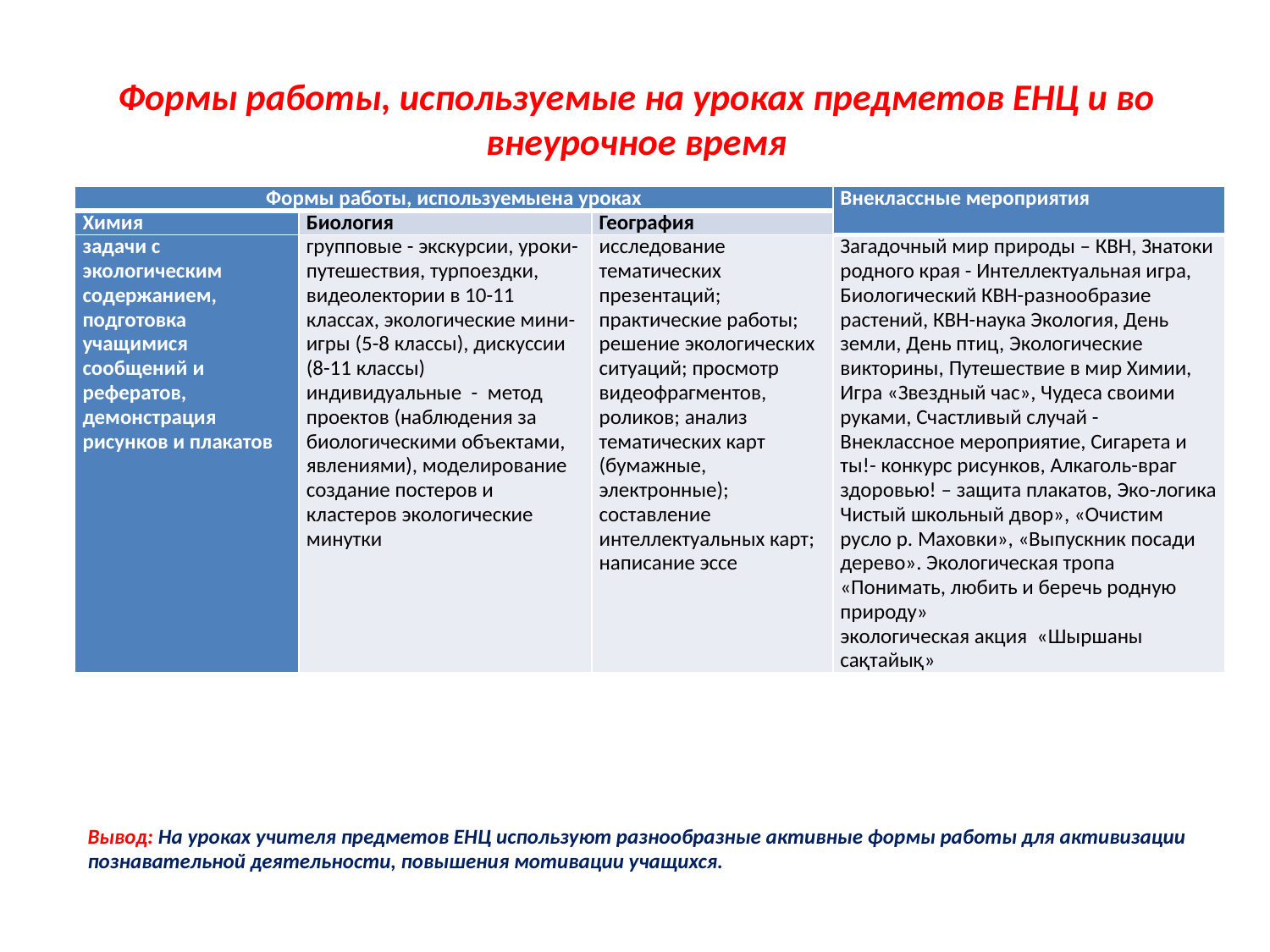

# Формы работы, используемые на уроках предметов ЕНЦ и во внеурочное время
| Формы работы, используемыена уроках |  |  | Внеклассные мероприятия |
| --- | --- | --- | --- |
| Химия | Биология | География |  |
| задачи с экологическим содержанием, подготовка учащимися сообщений и рефератов, демонстрация рисунков и плакатов | групповые - экскурсии, уроки-путешествия, турпоездки, видеолектории в 10-11 классах, экологические мини-игры (5-8 классы), дискуссии (8-11 классы) индивидуальные - метод проектов (наблюдения за биологическими объектами, явлениями), моделирование создание постеров и кластеров экологические минутки | исследование тематических презентаций; практические работы; решение экологических ситуаций; просмотр видеофрагментов, роликов; анализ тематических карт (бумажные, электронные); составление интеллектуальных карт; написание эссе | Загадочный мир природы – КВН, Знатоки родного края - Интеллектуальная игра, Биологический КВН-разнообразие растений, КВН-наука Экология, День земли, День птиц, Экологические викторины, Путешествие в мир Химии, Игра «Звездный час», Чудеса своими руками, Счастливый случай - Внеклассное мероприятие, Сигарета и ты!- конкурс рисунков, Алкаголь-враг здоровью! – защита плакатов, Эко-логика Чистый школьный двор», «Очистим русло р. Маховки», «Выпускник посади дерево». Экологическая тропа «Понимать, любить и беречь родную природу» экологическая акция «Шыршаны сақтайық» |
Вывод: На уроках учителя предметов ЕНЦ используют разнообразные активные формы работы для активизации познавательной деятельности, повышения мотивации учащихся.